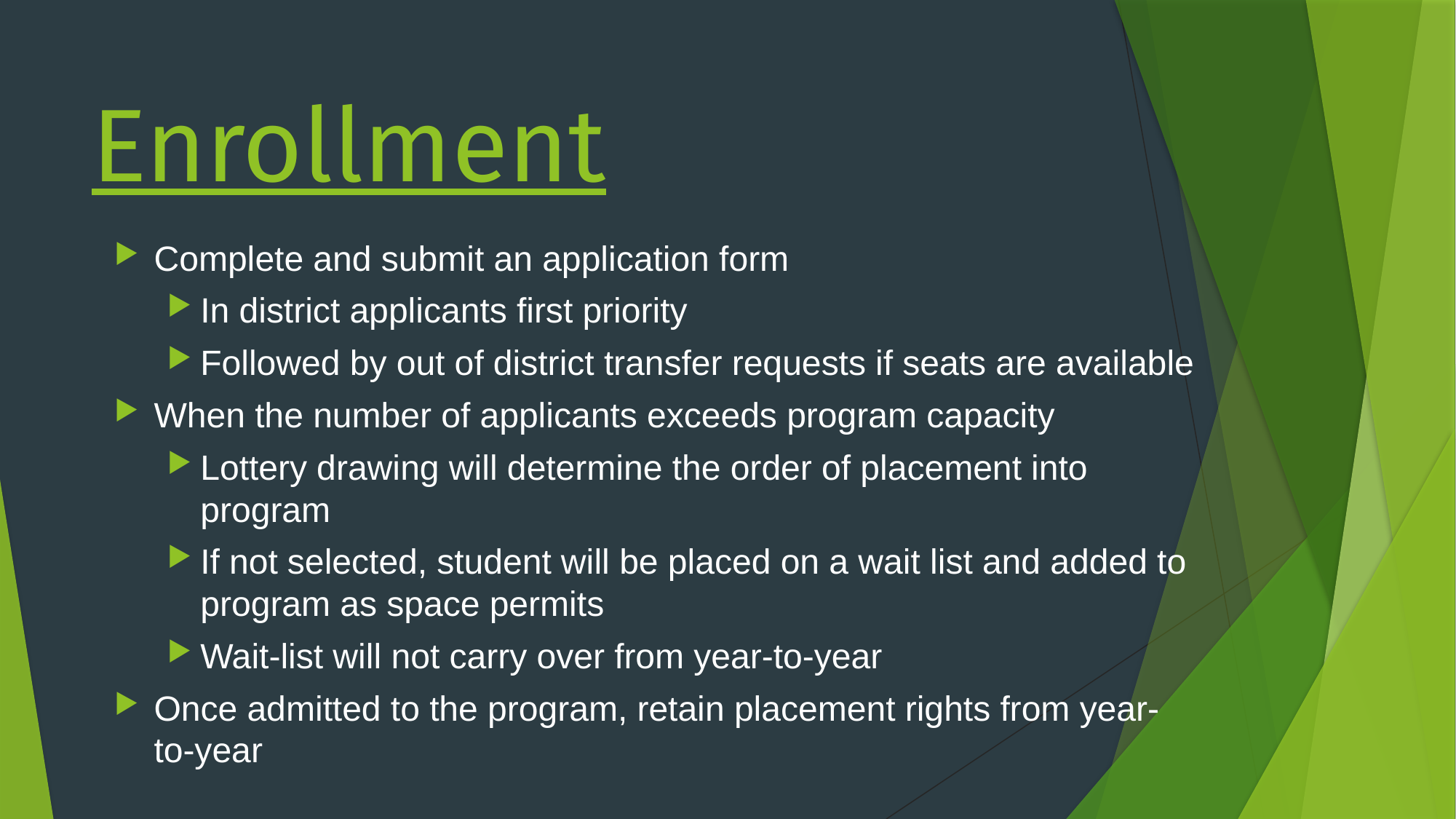

# Enrollment
Complete and submit an application form
In district applicants first priority
Followed by out of district transfer requests if seats are available
When the number of applicants exceeds program capacity
Lottery drawing will determine the order of placement into program
If not selected, student will be placed on a wait list and added to program as space permits
Wait-list will not carry over from year-to-year
Once admitted to the program, retain placement rights from year-to-year